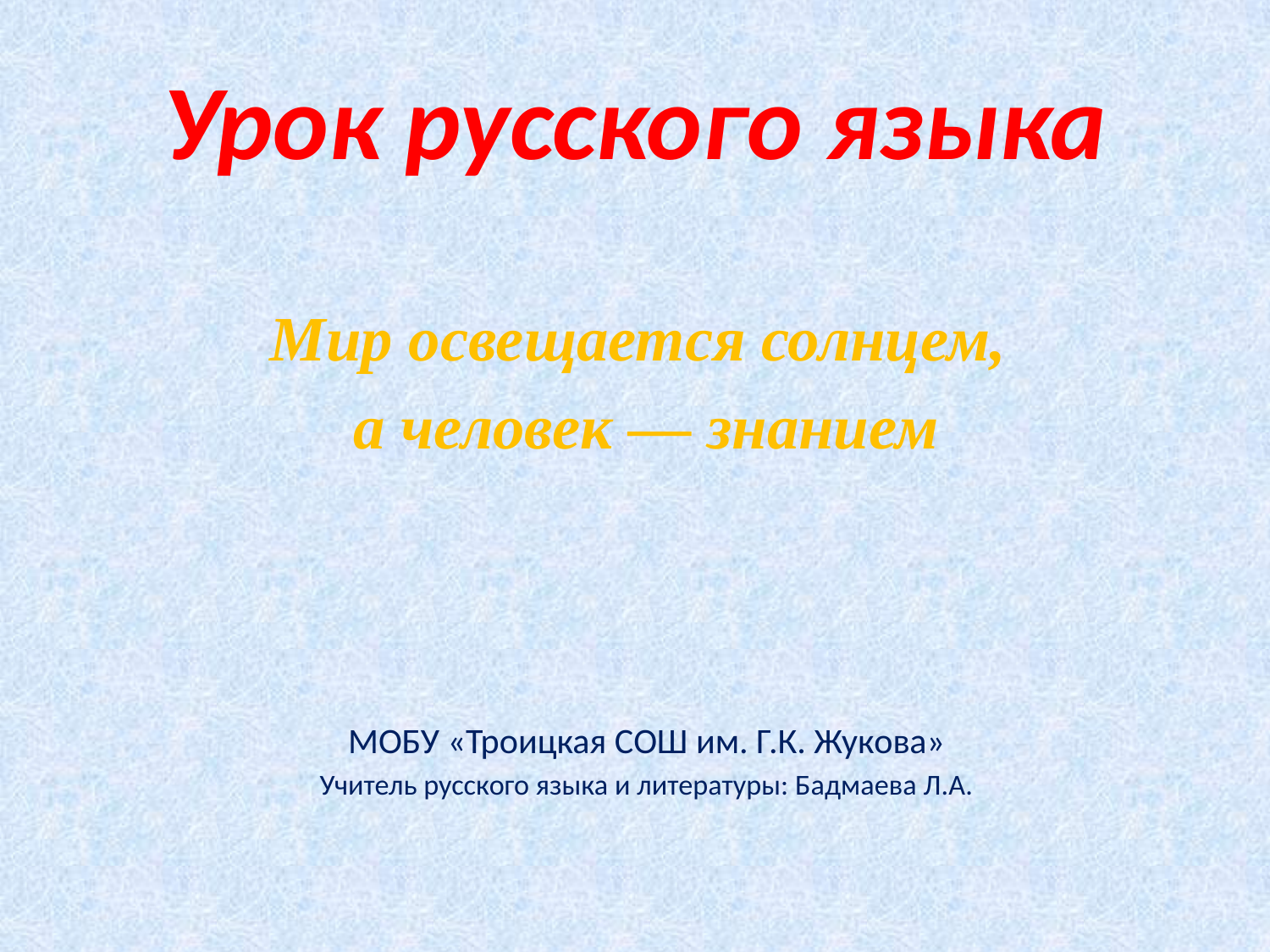

# Урок русского языка

Мир освещается солнцем,
а человек — знанием

МОБУ «Троицкая СОШ им. Г.К. Жукова»
Учитель русского языка и литературы: Бадмаева Л.А.